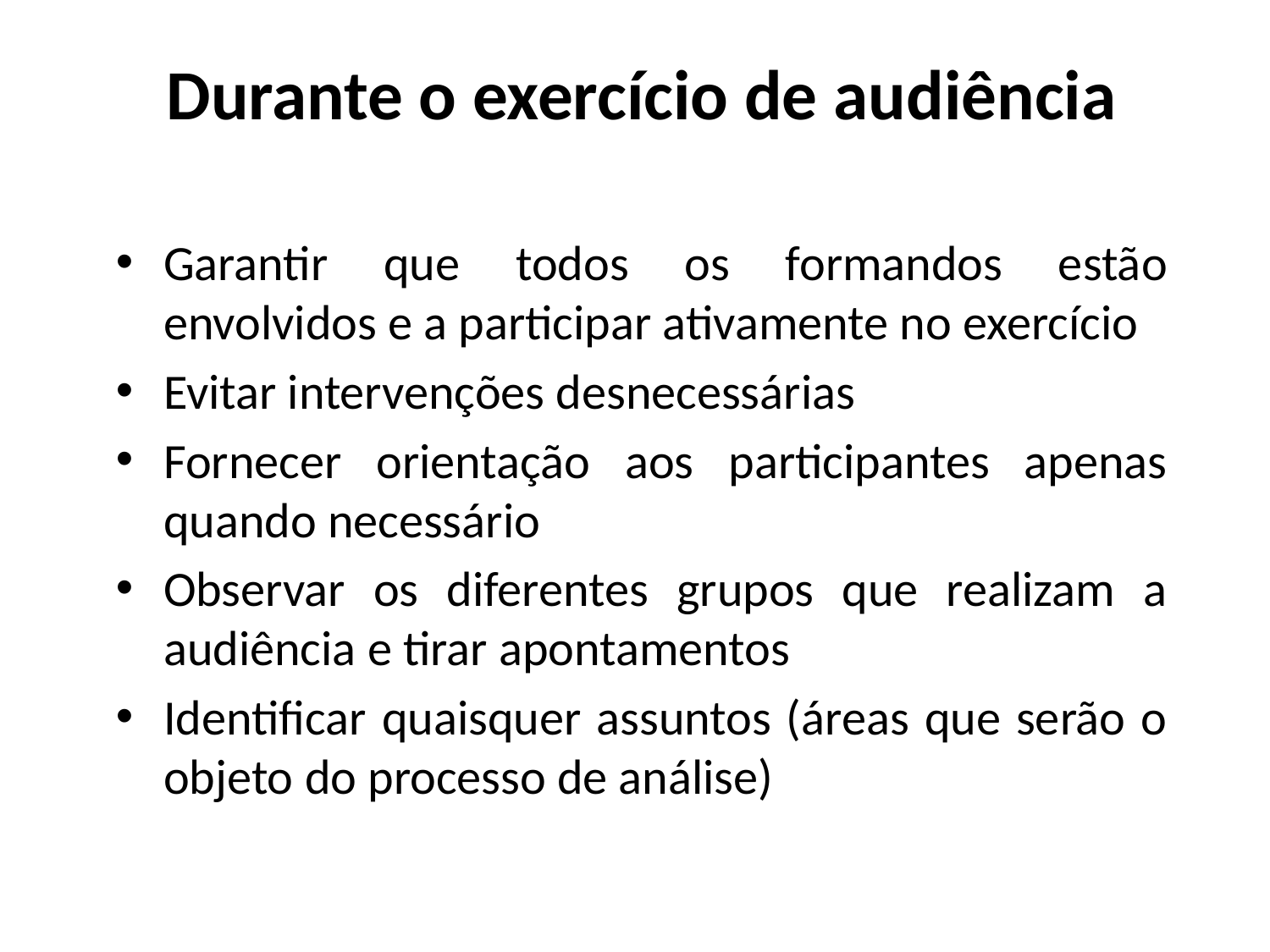

Durante o exercício de audiência
Garantir que todos os formandos estão envolvidos e a participar ativamente no exercício
Evitar intervenções desnecessárias
Fornecer orientação aos participantes apenas quando necessário
Observar os diferentes grupos que realizam a audiência e tirar apontamentos
Identificar quaisquer assuntos (áreas que serão o objeto do processo de análise)